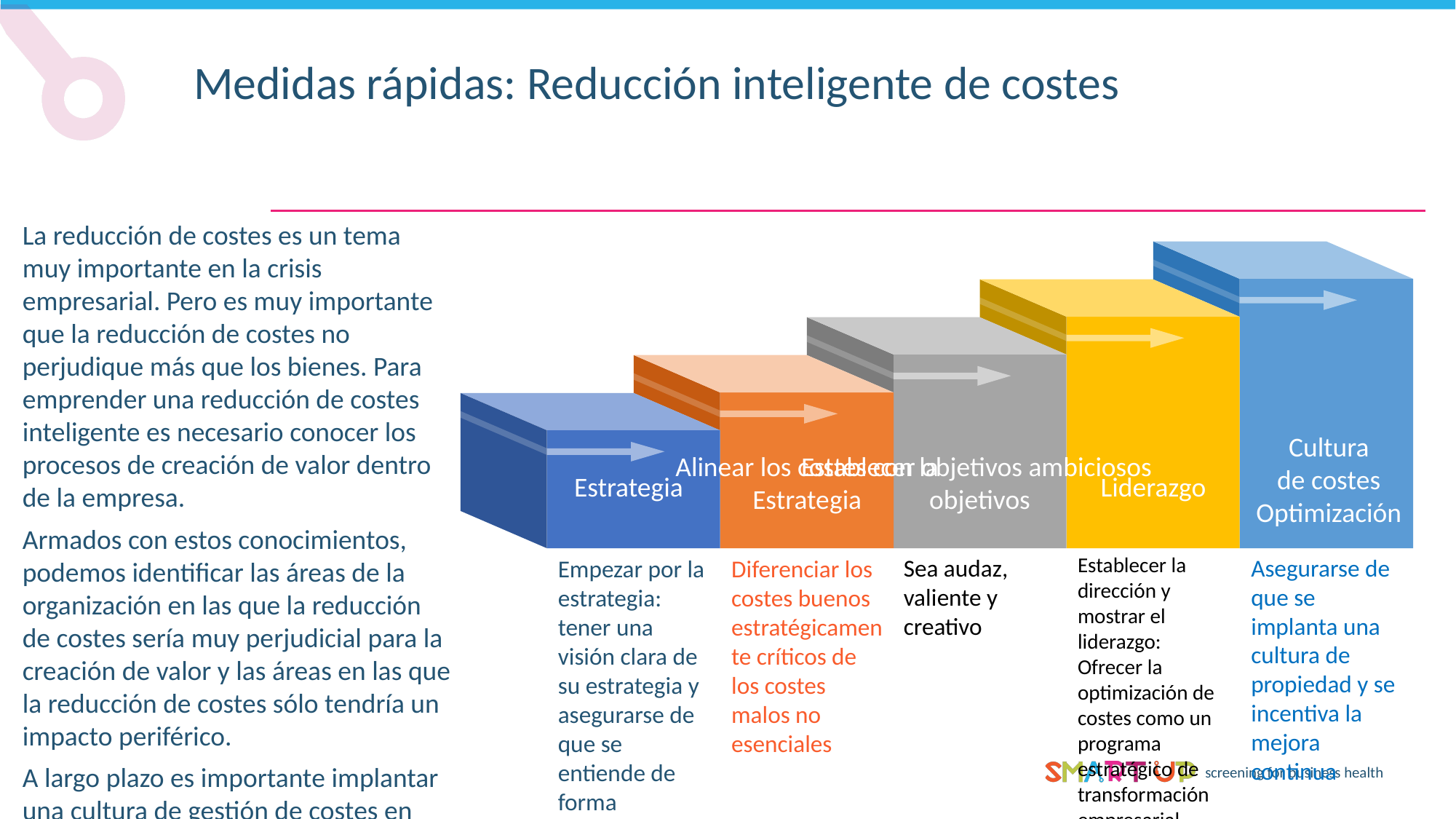

Medidas rápidas: Reducción inteligente de costes
La reducción de costes es un tema muy importante en la crisis empresarial. Pero es muy importante que la reducción de costes no perjudique más que los bienes. Para emprender una reducción de costes inteligente es necesario conocer los procesos de creación de valor dentro de la empresa.
Armados con estos conocimientos, podemos identificar las áreas de la organización en las que la reducción de costes sería muy perjudicial para la creación de valor y las áreas en las que la reducción de costes sólo tendría un impacto periférico.
A largo plazo es importante implantar una cultura de gestión de costes en toda la organización.

Cultura
de costes
Optimización
Alinear los costes con la
Estrategia
Establecer objetivos ambiciosos
objetivos
Estrategia
Liderazgo
Establecer la dirección y mostrar el liderazgo: Ofrecer la optimización de costes como un programa estratégico de transformación empresarial.
Asegurarse de que se implanta una cultura de propiedad y se incentiva la mejora continua
Sea audaz, valiente y creativo
Empezar por la estrategia: tener una visión clara de su estrategia y asegurarse de que se entiende de forma coherente en toda la organización
Diferenciar los costes buenos estratégicamente críticos de los costes malos no esenciales